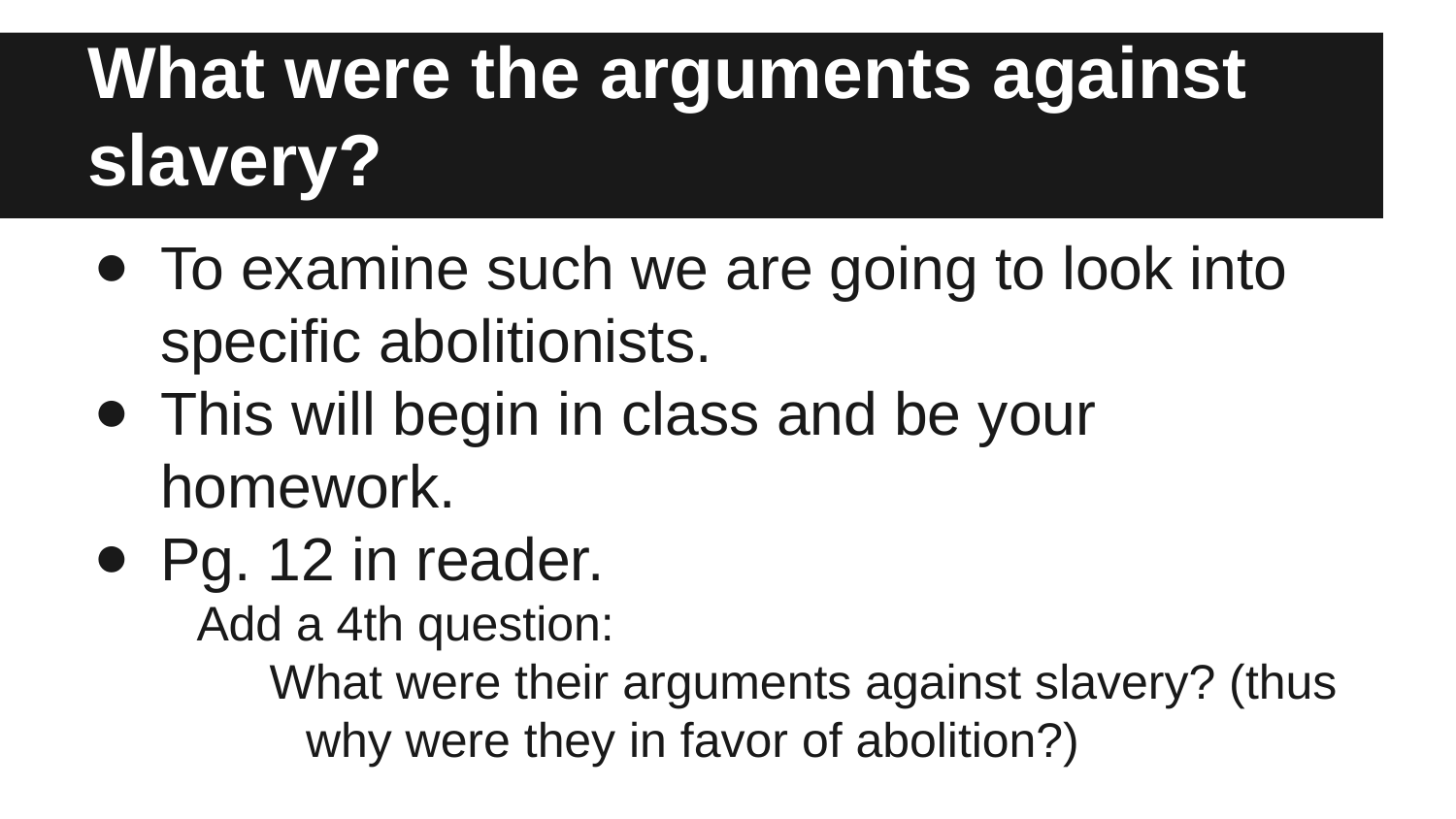

# What were the arguments against slavery?
To examine such we are going to look into specific abolitionists.
This will begin in class and be your homework.
Pg. 12 in reader.
Add a 4th question:
What were their arguments against slavery? (thus why were they in favor of abolition?)